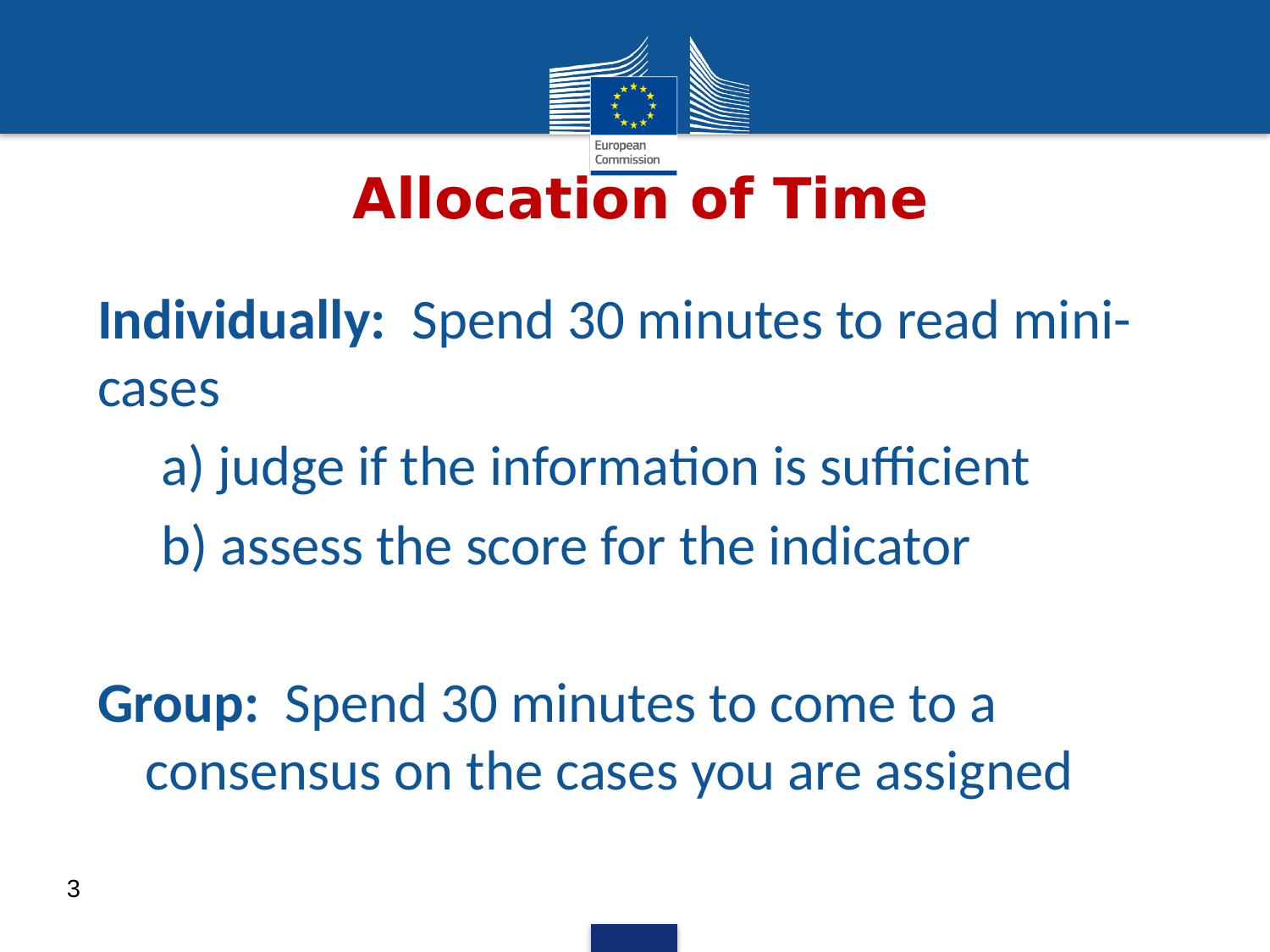

# Allocation of Time
Individually:  Spend 30 minutes to read mini-cases
a) judge if the information is sufficient
b) assess the score for the indicator

Group:  Spend 30 minutes to come to a consensus on the cases you are assigned

3